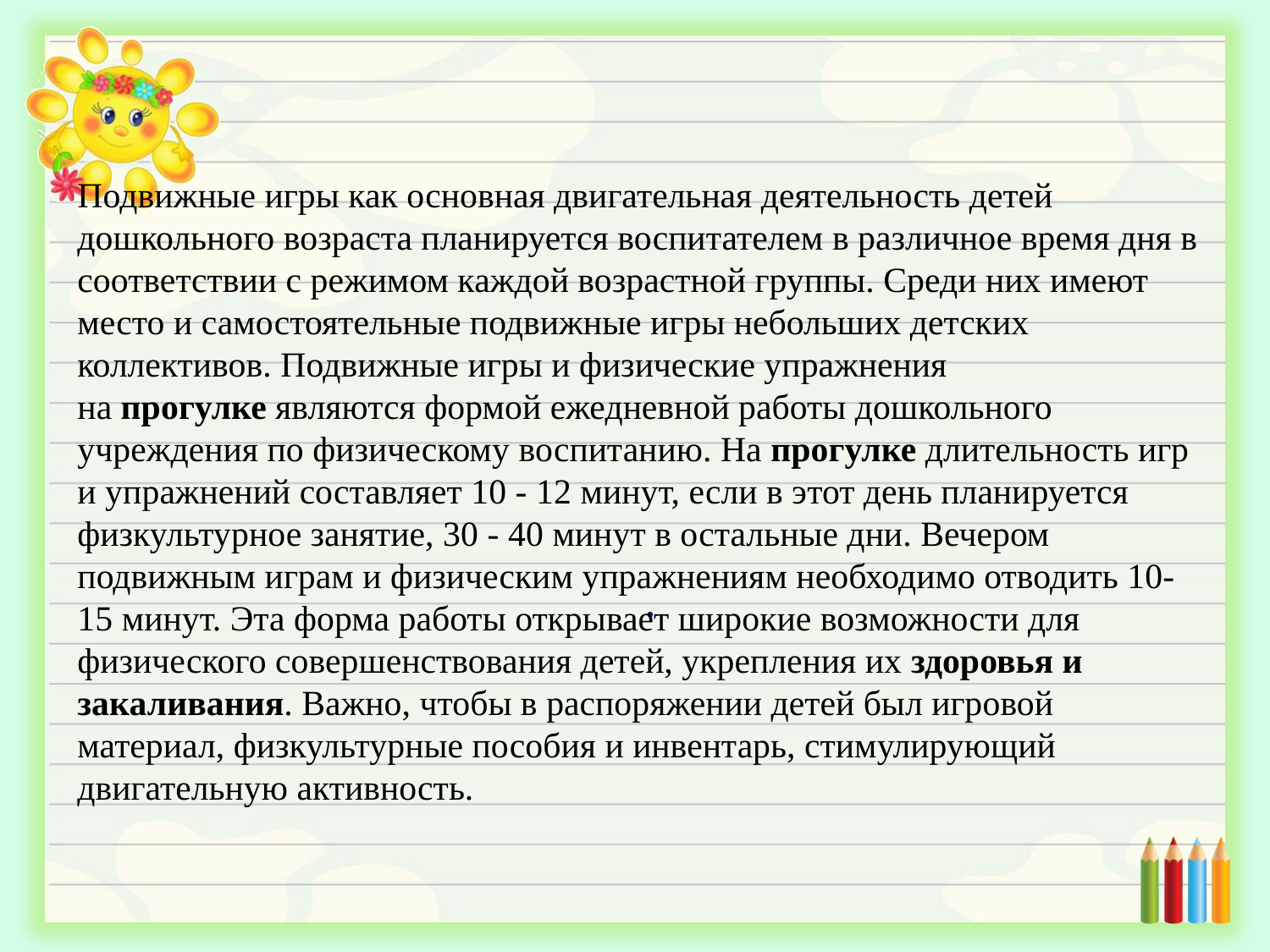

Подвижные игры как основная двигательная деятельность детей дошкольного возраста планируется воспитателем в различное время дня в соответствии с режимом каждой возрастной группы. Среди них имеют место и самостоятельные подвижные игры небольших детских коллективов. Подвижные игры и физические упражнения на прогулке являются формой ежедневной работы дошкольного учреждения по физическому воспитанию. На прогулке длительность игр и упражнений составляет 10 - 12 минут, если в этот день планируется физкультурное занятие, 30 - 40 минут в остальные дни. Вечером подвижным играм и физическим упражнениям необходимо отводить 10-15 минут. Эта форма работы открывает широкие возможности для физического совершенствования детей, укрепления их здоровья и закаливания. Важно, чтобы в распоряжении детей был игровой материал, физкультурные пособия и инвентарь, стимулирующий двигательную активность.
#
.